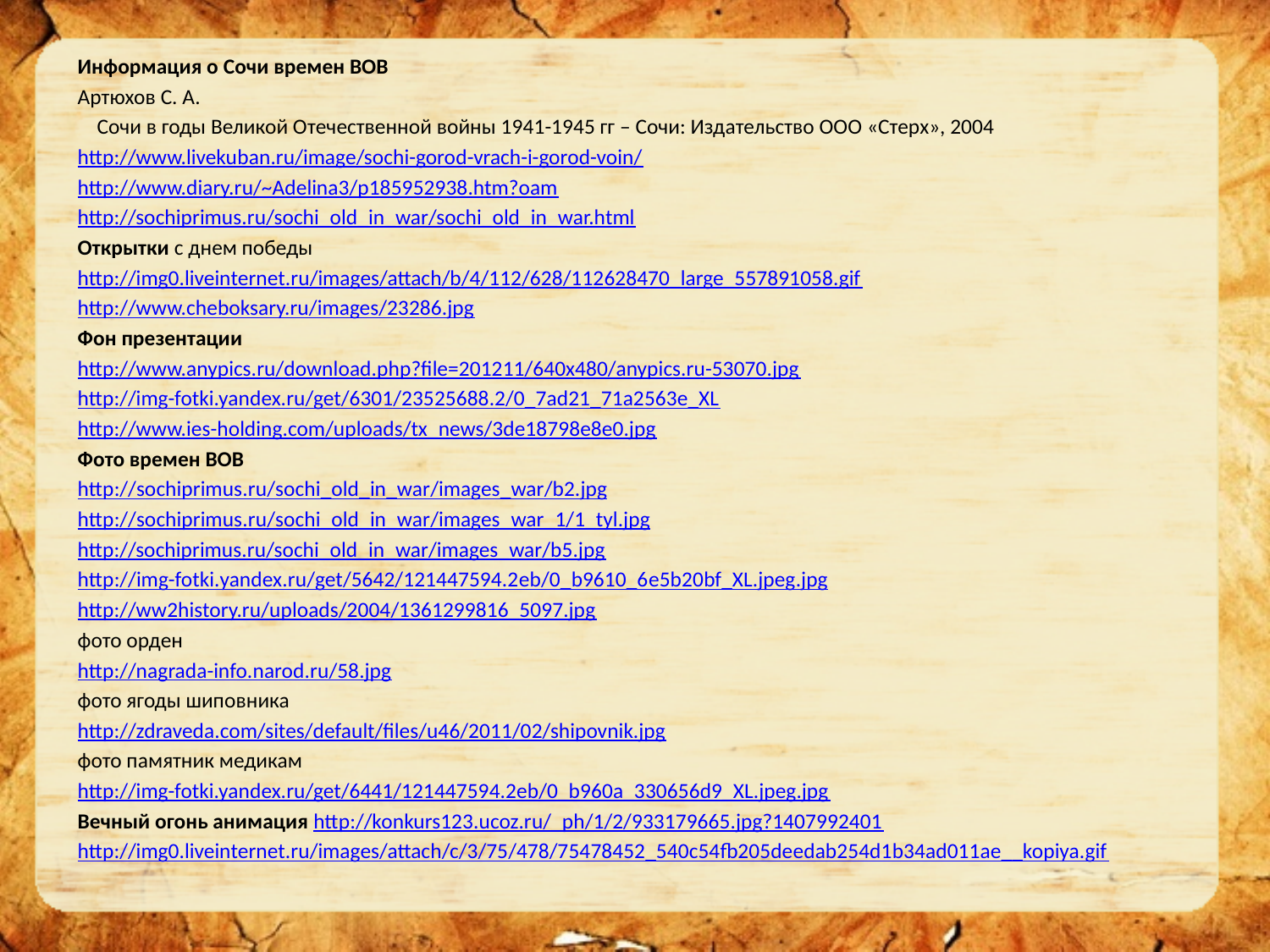

Информация о Сочи времен ВОВ
Артюхов С. А.
    Сочи в годы Великой Отечественной войны 1941-1945 гг – Сочи: Издательство ООО «Стерх», 2004
http://www.livekuban.ru/image/sochi-gorod-vrach-i-gorod-voin/
http://www.diary.ru/~Adelina3/p185952938.htm?oam
http://sochiprimus.ru/sochi_old_in_war/sochi_old_in_war.html
Открытки с днем победы
http://img0.liveinternet.ru/images/attach/b/4/112/628/112628470_large_557891058.gif
http://www.cheboksary.ru/images/23286.jpg
Фон презентации
http://www.anypics.ru/download.php?file=201211/640x480/anypics.ru-53070.jpg
http://img-fotki.yandex.ru/get/6301/23525688.2/0_7ad21_71a2563e_XL
http://www.ies-holding.com/uploads/tx_news/3de18798e8e0.jpg
Фото времен ВОВ
http://sochiprimus.ru/sochi_old_in_war/images_war/b2.jpg
http://sochiprimus.ru/sochi_old_in_war/images_war_1/1_tyl.jpg
http://sochiprimus.ru/sochi_old_in_war/images_war/b5.jpg
http://img-fotki.yandex.ru/get/5642/121447594.2eb/0_b9610_6e5b20bf_XL.jpeg.jpg
http://ww2history.ru/uploads/2004/1361299816_5097.jpg
фото орден
http://nagrada-info.narod.ru/58.jpg
фото ягоды шиповника
http://zdraveda.com/sites/default/files/u46/2011/02/shipovnik.jpg
фото памятник медикам
http://img-fotki.yandex.ru/get/6441/121447594.2eb/0_b960a_330656d9_XL.jpeg.jpg
Вечный огонь анимация http://konkurs123.ucoz.ru/_ph/1/2/933179665.jpg?1407992401
http://img0.liveinternet.ru/images/attach/c/3/75/478/75478452_540c54fb205deedab254d1b34ad011ae__kopiya.gif